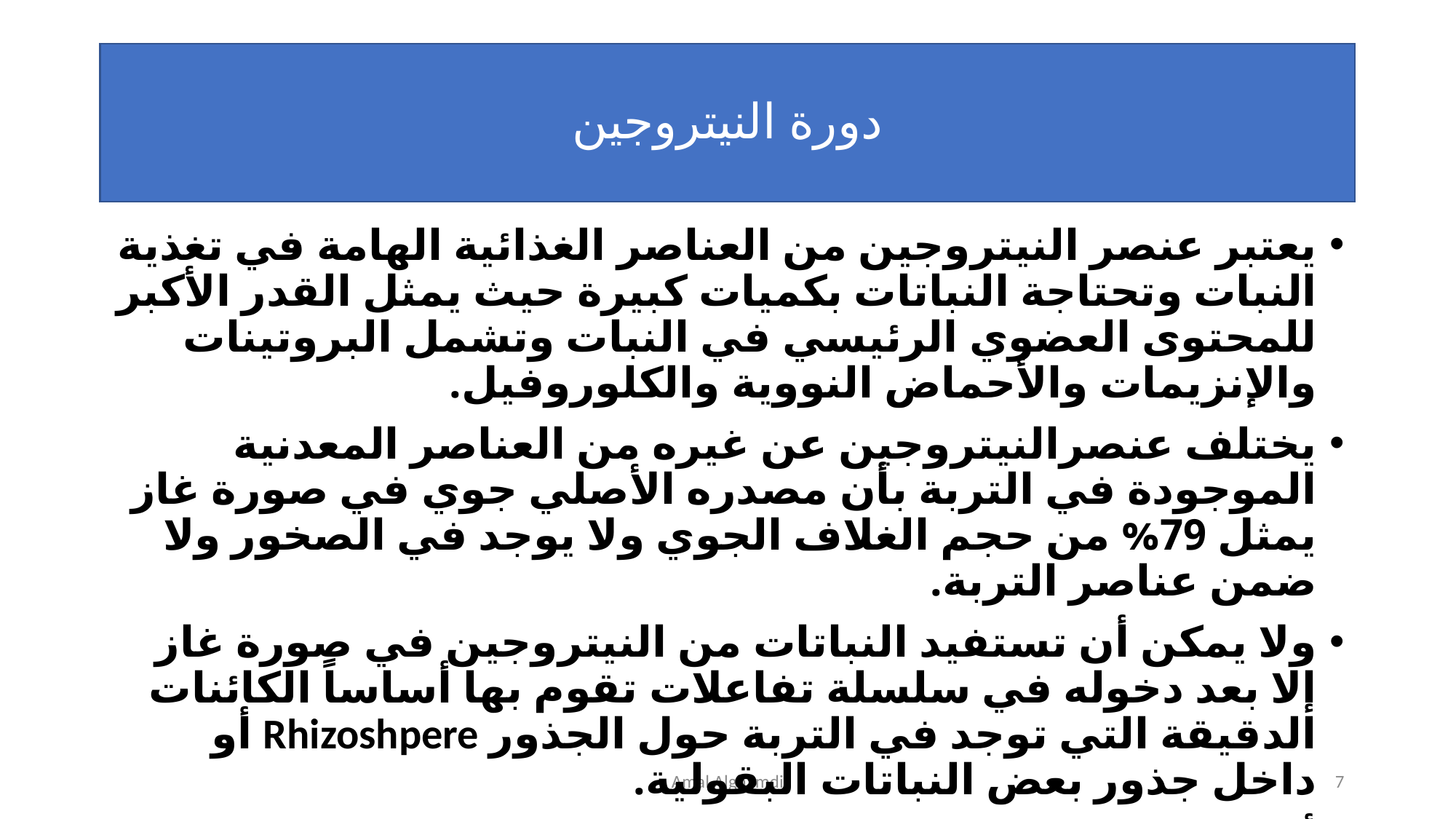

# دورة النيتروجين
يعتبر عنصر النيتروجين من العناصر الغذائية الهامة في تغذية النبات وتحتاجة النباتات بكميات كبيرة حيث يمثل القدر الأكبر للمحتوى العضوي الرئيسي في النبات وتشمل البروتينات والإنزيمات والأحماض النووية والكلوروفيل.
يختلف عنصرالنيتروجين عن غيره من العناصر المعدنية الموجودة في التربة بأن مصدره الأصلي جوي في صورة غاز يمثل 79% من حجم الغلاف الجوي ولا يوجد في الصخور ولا ضمن عناصر التربة.
ولا يمكن أن تستفيد النباتات من النيتروجين في صورة غاز إلا بعد دخوله في سلسلة تفاعلات تقوم بها أساساً الكائنات الدقيقة التي توجد في التربة حول الجذور Rhizoshpere أو داخل جذور بعض النباتات البقولية.
أما الحيوان والإنسان فيحصل على احتياجه من النيتروجين بتغذيته على النبات.
Amal Alghamdi
7